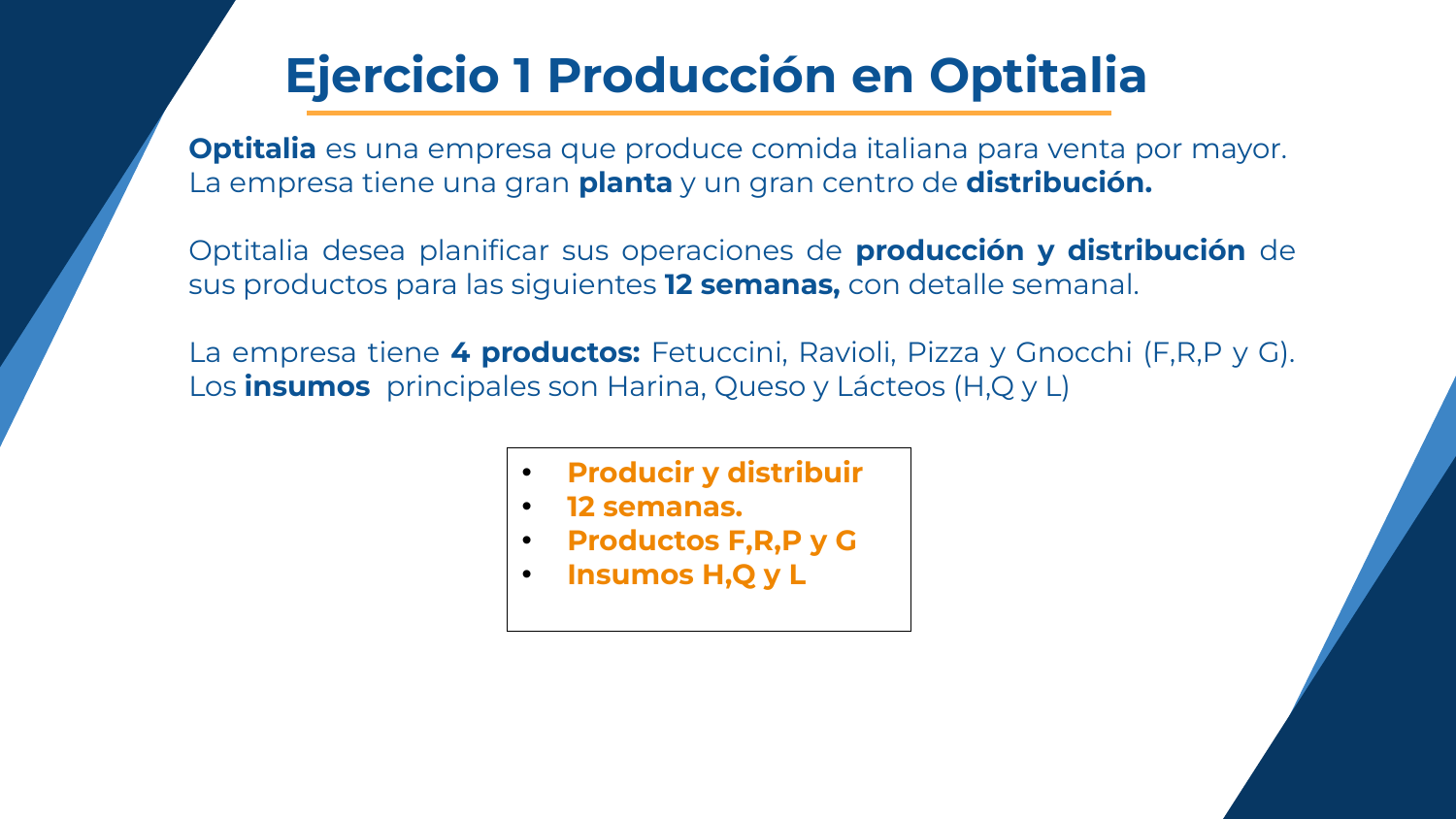

Ejercicio 1 Producción en Optitalia
Optitalia es una empresa que produce comida italiana para venta por mayor.  La empresa tiene una gran planta y un gran centro de distribución.

Optitalia desea planificar sus operaciones de producción y distribución de sus productos para las siguientes 12 semanas, con detalle semanal.

La empresa tiene 4 productos: Fetuccini, Ravioli, Pizza y Gnocchi (F,R,P y G). Los insumos  principales son Harina, Queso y Lácteos (H,Q y L)

Producir y distribuir
12 semanas.
Productos F,R,P y G
Insumos H,Q y L